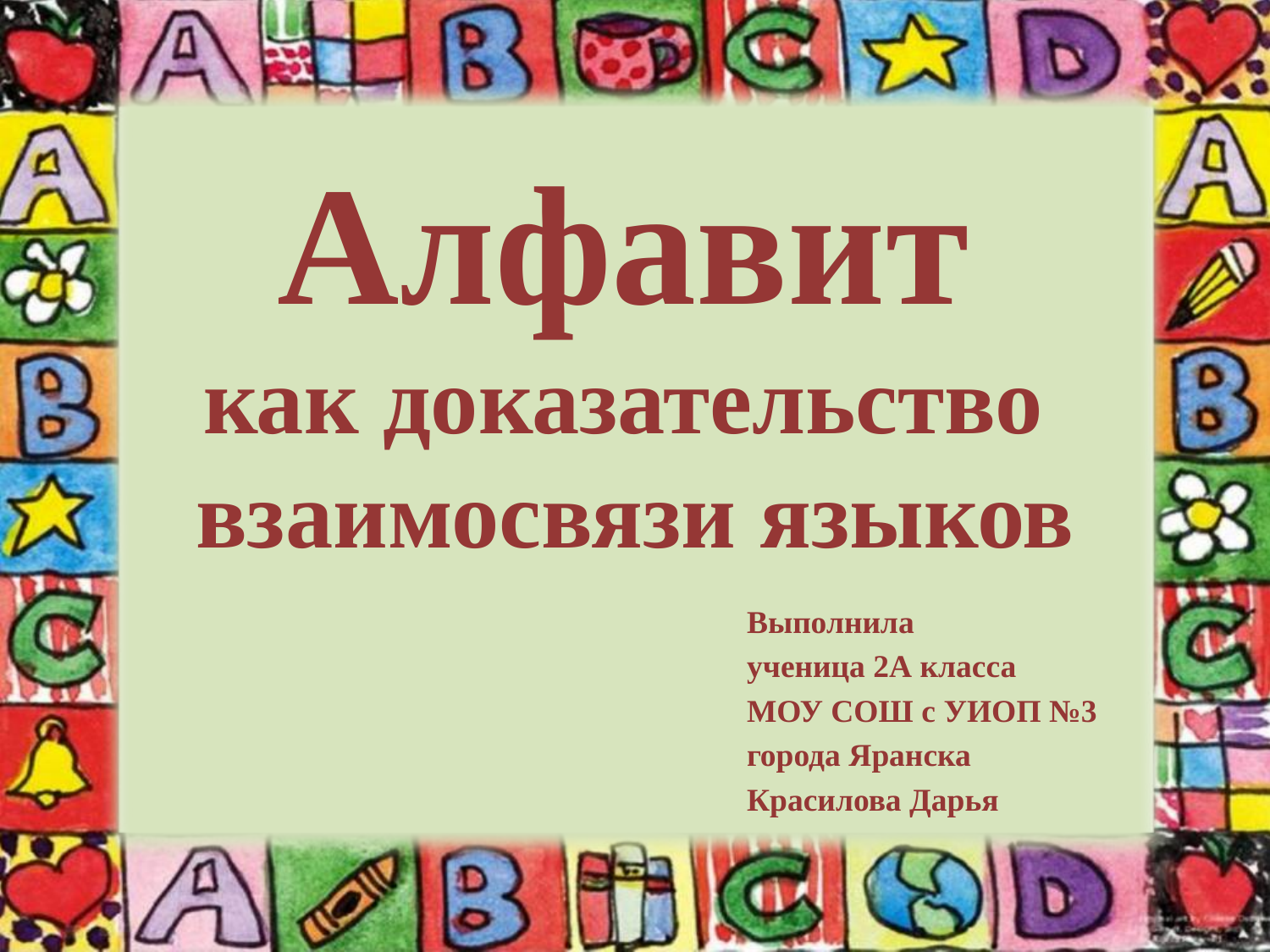

Алфавит
как доказательство
взаимосвязи языков
Выполнила
ученица 2А класса
МОУ СОШ с УИОП №3
города Яранска
Красилова Дарья